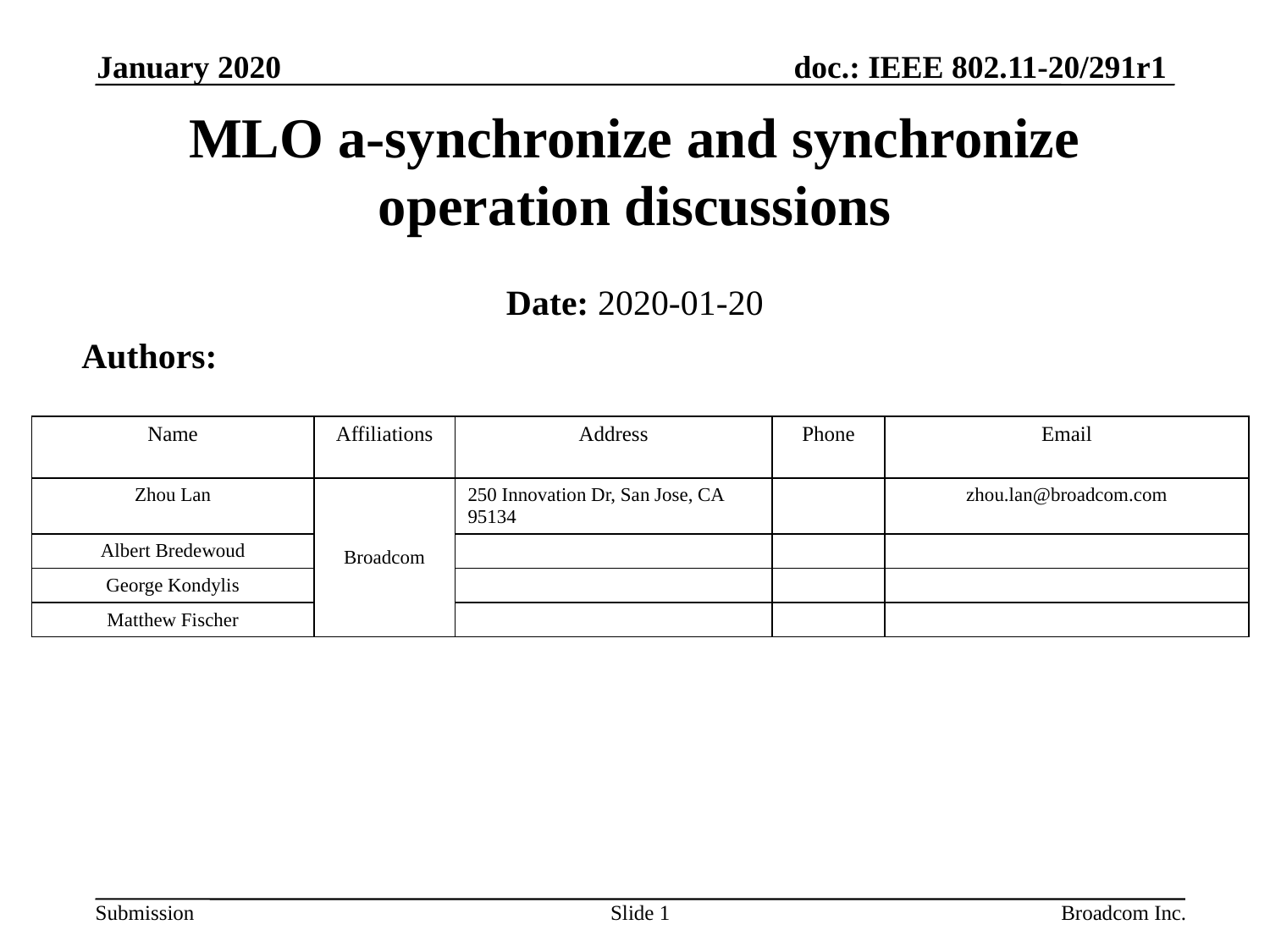

January 2020
# MLO a-synchronize and synchronize operation discussions
Date: 2020-01-20
Authors:
| Name | Affiliations | Address | Phone | Email |
| --- | --- | --- | --- | --- |
| Zhou Lan | Broadcom | 250 Innovation Dr, San Jose, CA 95134 |  | zhou.lan@broadcom.com |
| Albert Bredewoud |  |  |  |  |
| George Kondylis |  |  |  |  |
| Matthew Fischer |  |  |  |  |
Slide 1
Broadcom Inc.